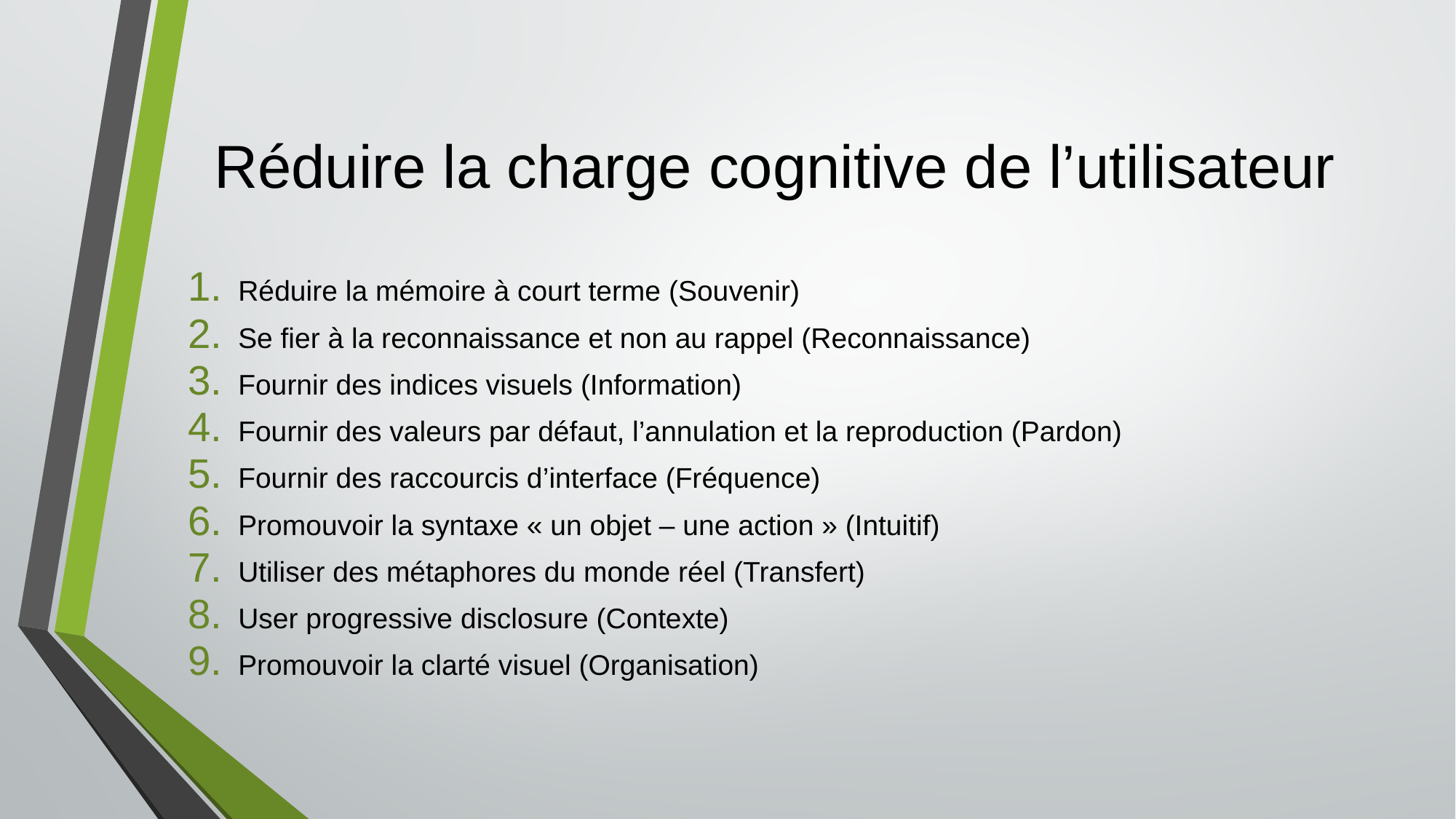

# Réduire la charge cognitive de l’utilisateur
Réduire la mémoire à court terme (Souvenir)
Se fier à la reconnaissance et non au rappel (Reconnaissance)
Fournir des indices visuels (Information)
Fournir des valeurs par défaut, l’annulation et la reproduction (Pardon)
Fournir des raccourcis d’interface (Fréquence)
Promouvoir la syntaxe « un objet – une action » (Intuitif)
Utiliser des métaphores du monde réel (Transfert)
User progressive disclosure (Contexte)
Promouvoir la clarté visuel (Organisation)